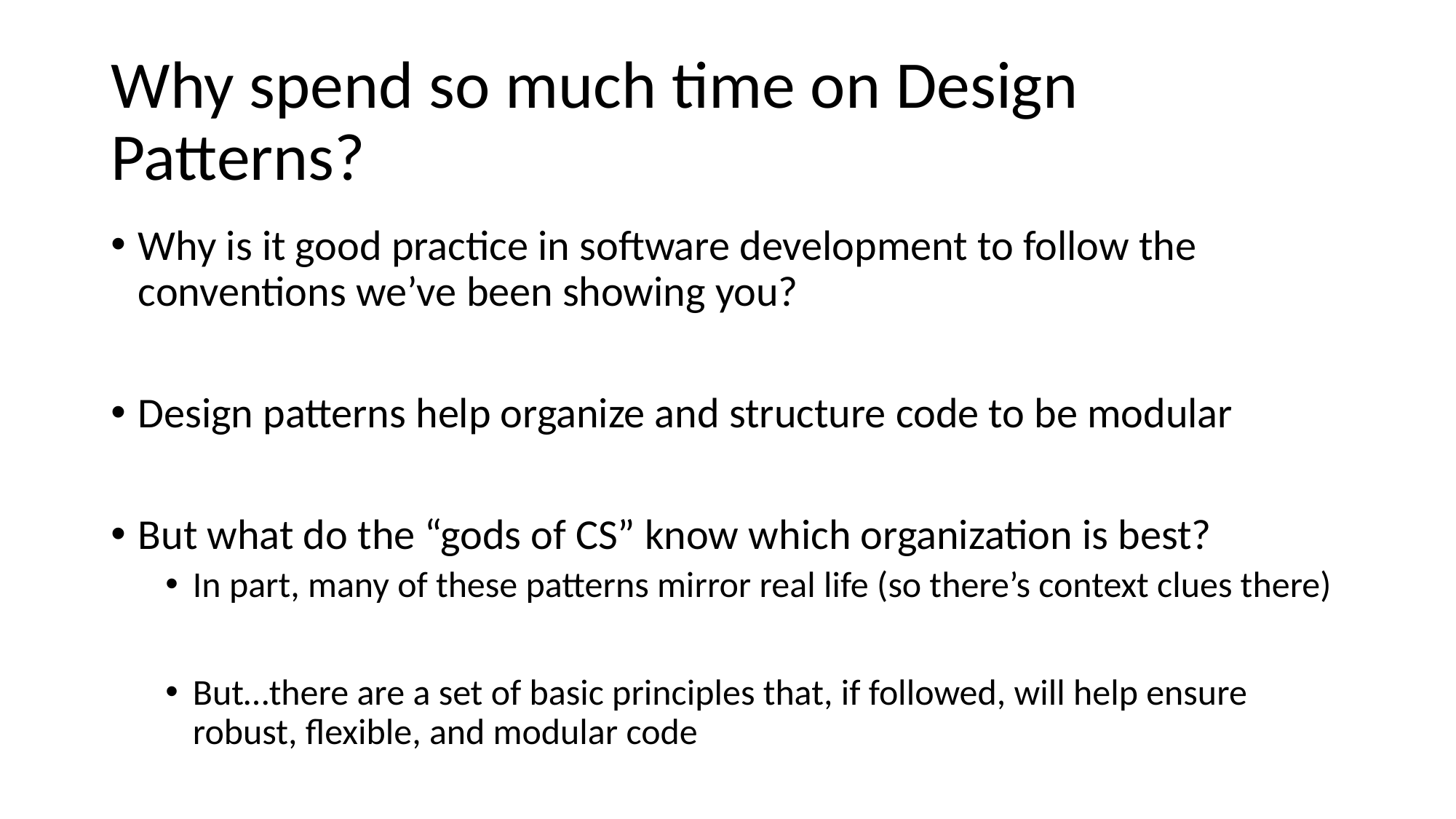

# Why spend so much time on Design Patterns?
Why is it good practice in software development to follow the conventions we’ve been showing you?

Design patterns help organize and structure code to be modular

But what do the “gods of CS” know which organization is best?
In part, many of these patterns mirror real life (so there’s context clues there)

But…there are a set of basic principles that, if followed, will help ensure robust, flexible, and modular code